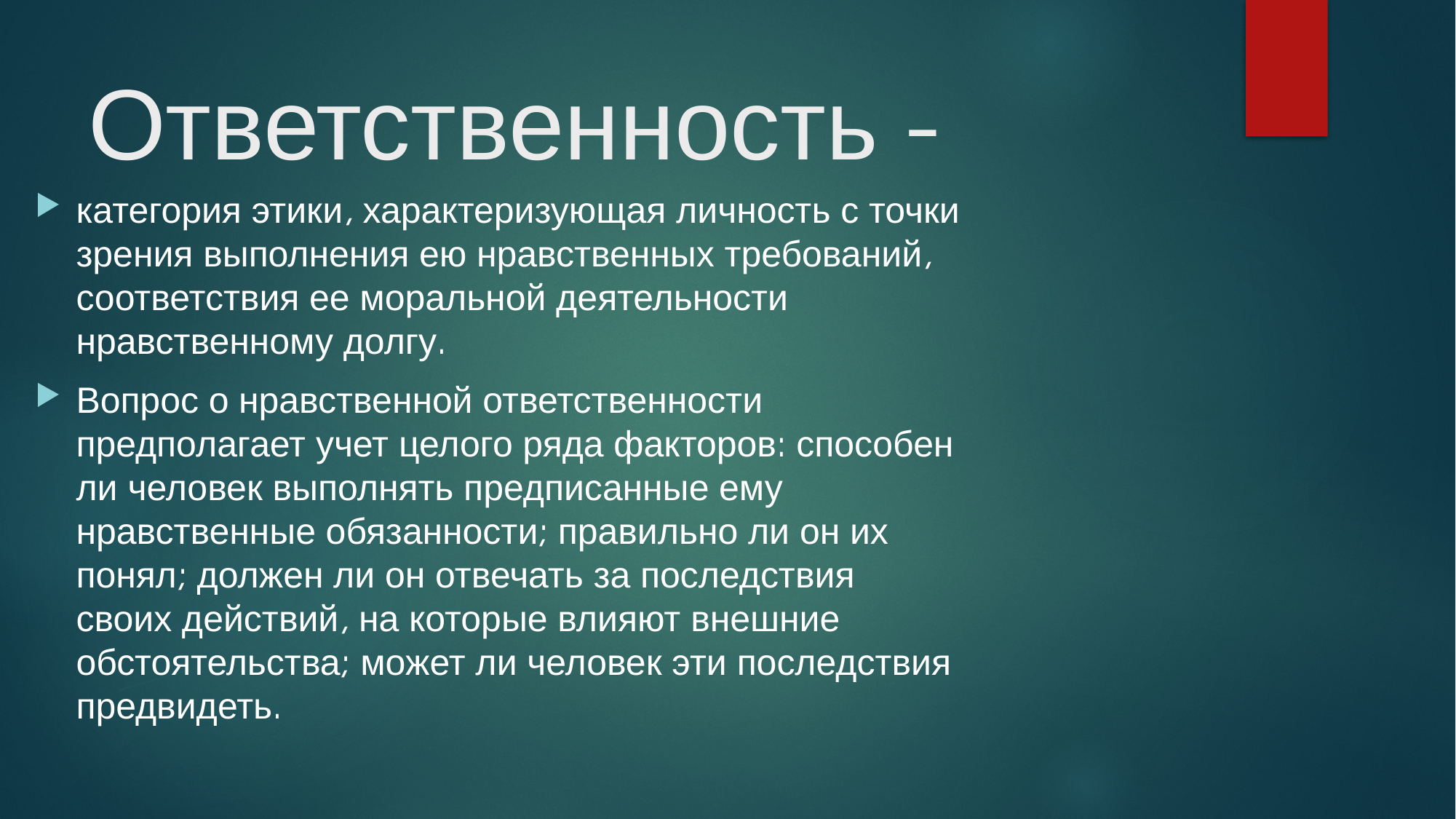

# Ответственность -
категория этики, характеризующая личность с точки зрения выполнения ею нравственных требований, соответствия ее моральной деятельности нравственному долгу.
Вопрос о нравственной ответственности предполагает учет целого ряда факторов: способен ли человек выполнять предписанные ему нравственные обязанности; правильно ли он их понял; должен ли он отвечать за последствия своих действий, на которые влияют внешние обстоятельства; может ли человек эти последствия предвидеть.